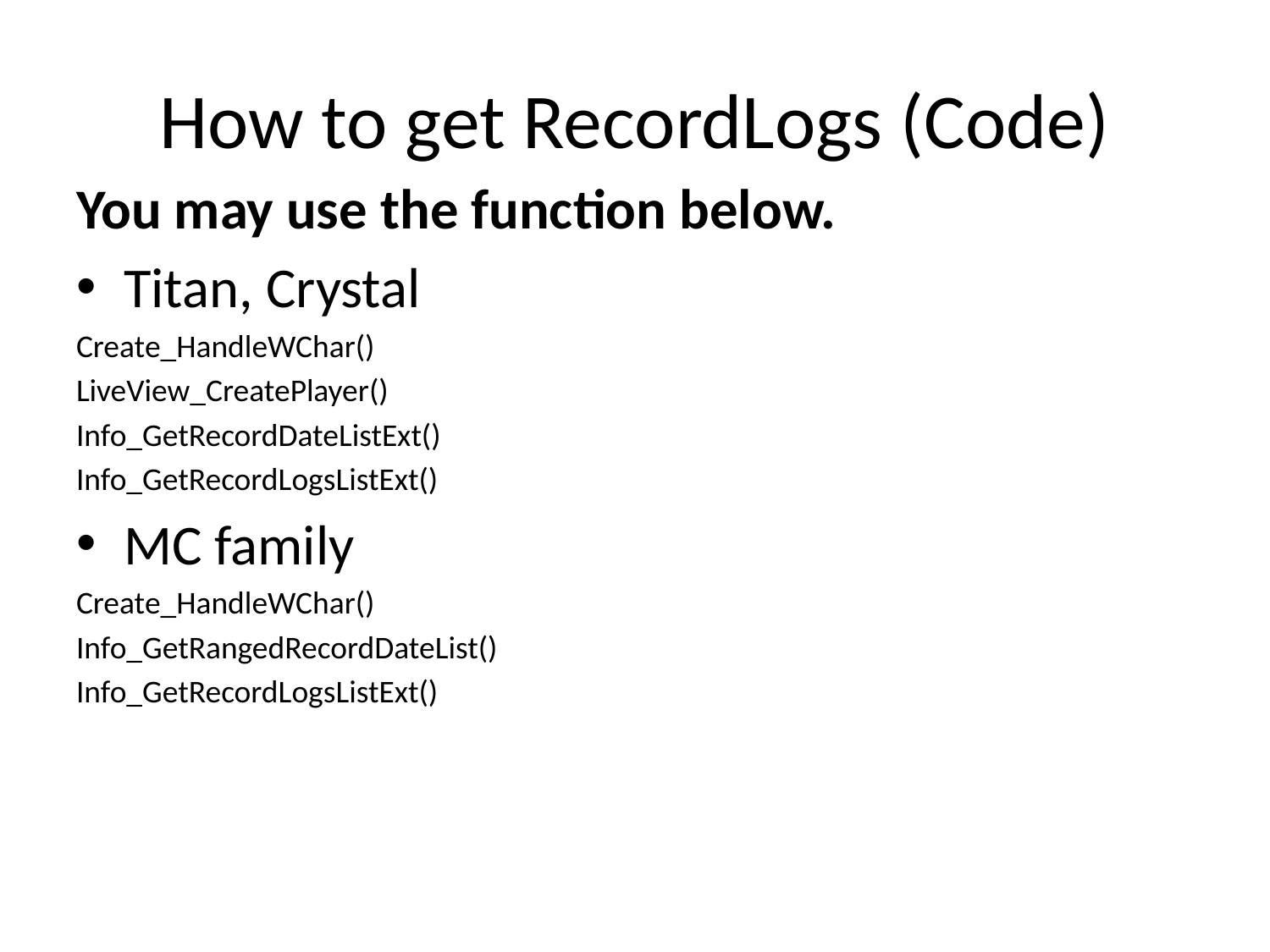

# How to get RecordLogs (Code)
You may use the function below.
Titan, Crystal
Create_HandleWChar()
LiveView_CreatePlayer()
Info_GetRecordDateListExt()
Info_GetRecordLogsListExt()
MC family
Create_HandleWChar()
Info_GetRangedRecordDateList()
Info_GetRecordLogsListExt()